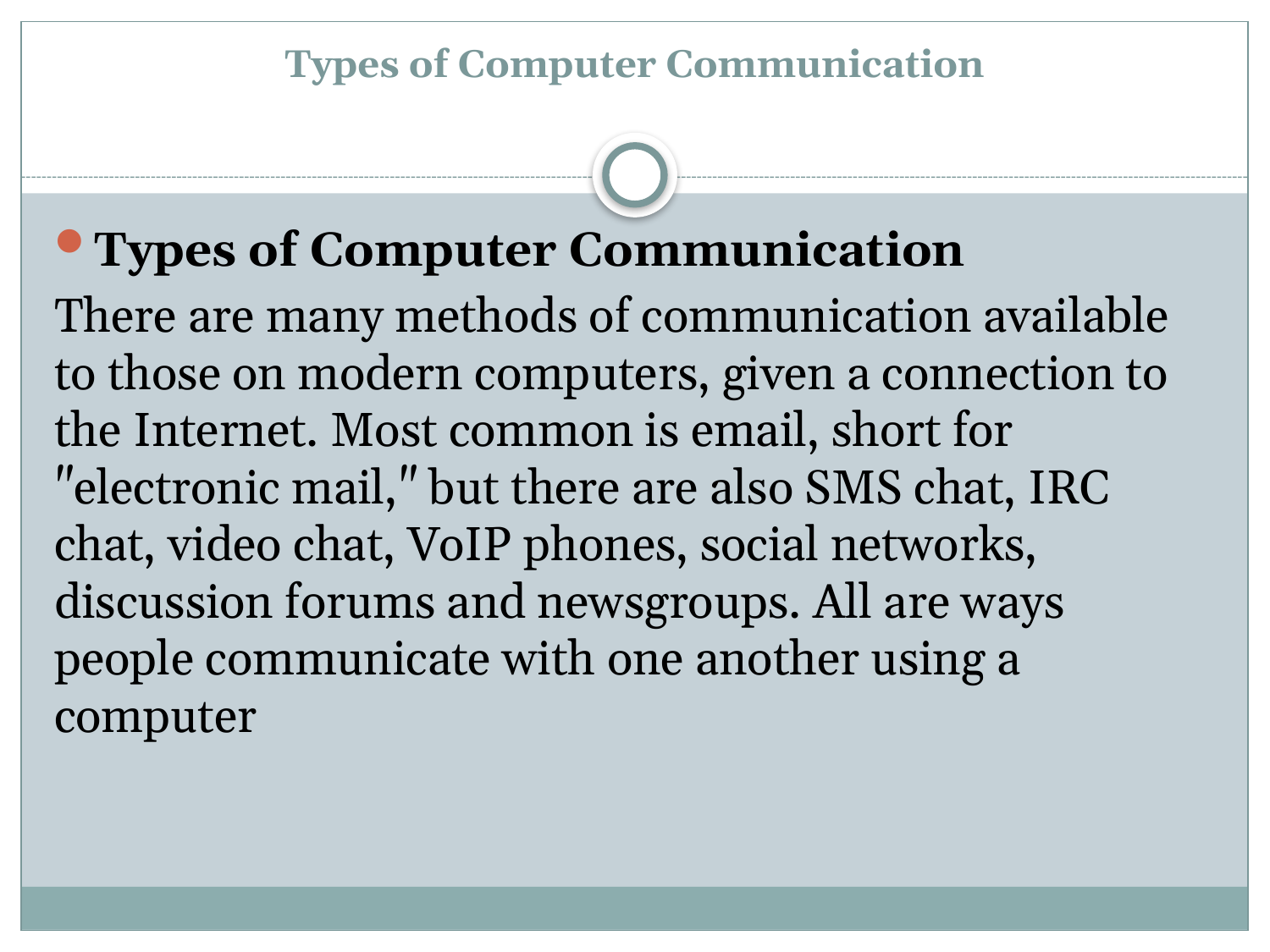

# Types of Computer Communication
Types of Computer Communication
There are many methods of communication available to those on modern computers, given a connection to the Internet. Most common is email, short for "electronic mail," but there are also SMS chat, IRC chat, video chat, VoIP phones, social networks, discussion forums and newsgroups. All are ways people communicate with one another using a computer